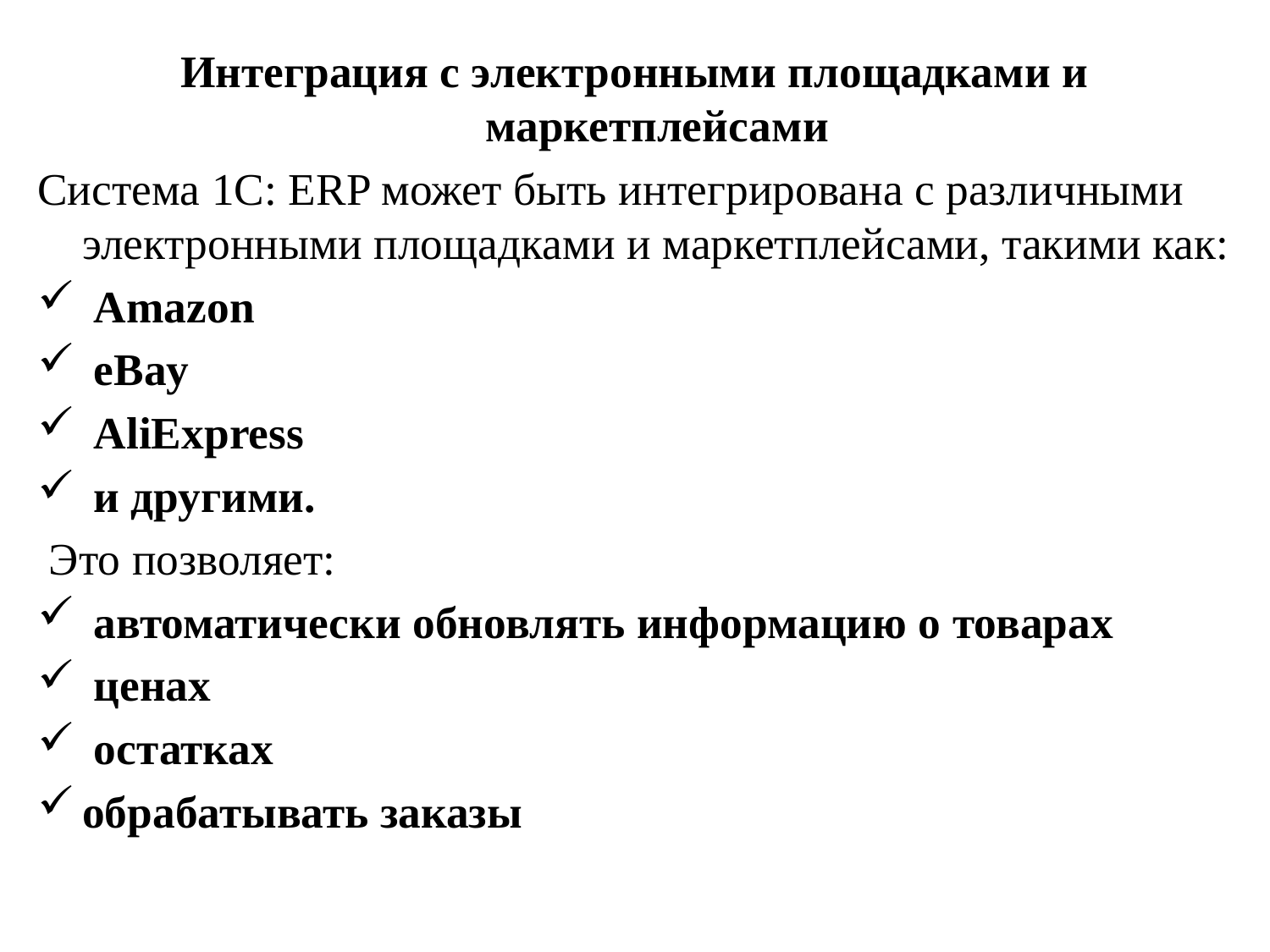

Интеграция с электронными площадками и маркетплейсами
Система 1С: ERP может быть интегрирована с различными электронными площадками и маркетплейсами, такими как:
 Amazon
 eBay
 AliExpress
 и другими.
 Это позволяет:
 автоматически обновлять информацию о товарах
 ценах
 остатках
обрабатывать заказы